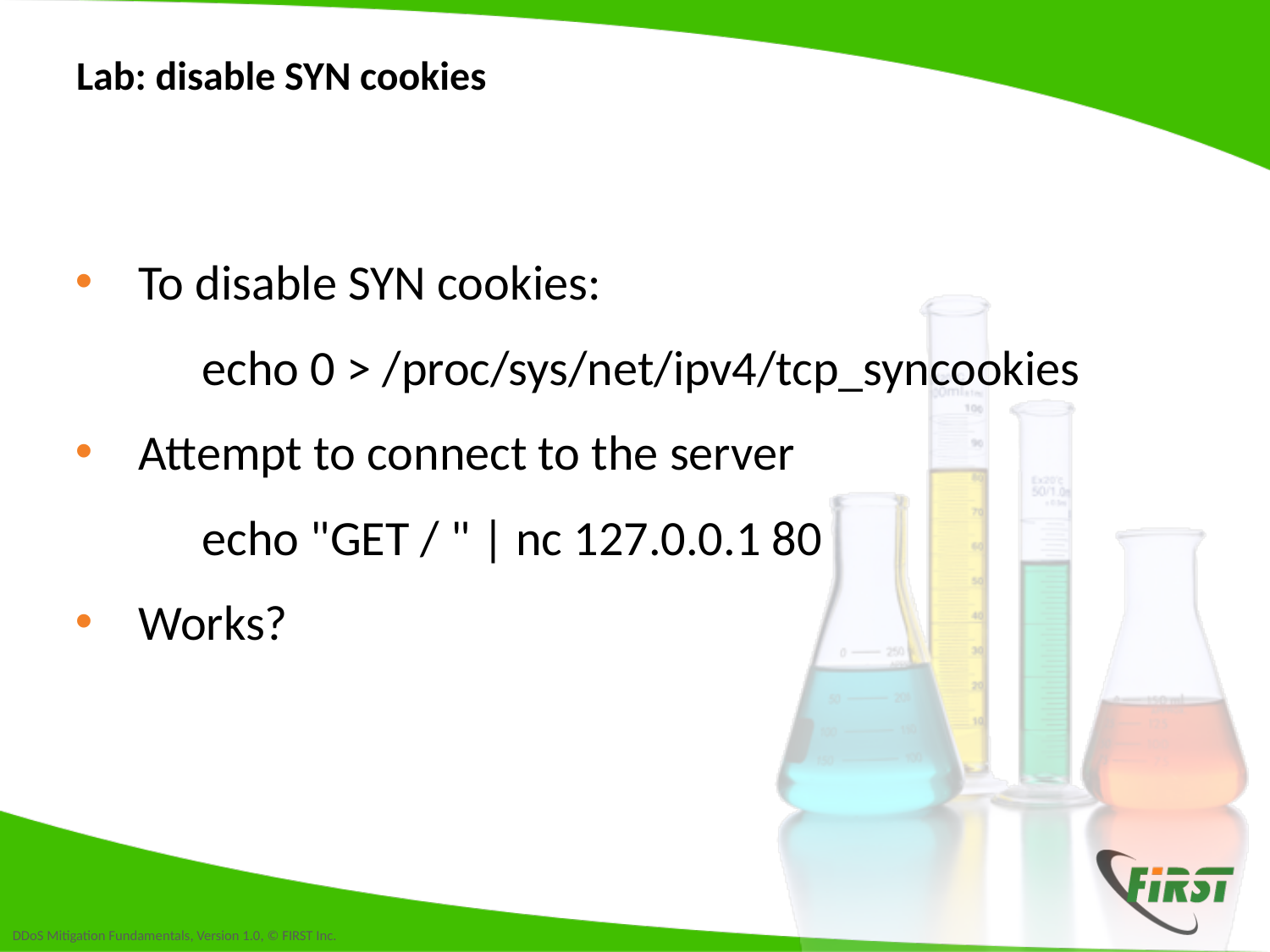

# Lab: disable SYN cookies

To disable SYN cookies:
	echo 0 > /proc/sys/net/ipv4/tcp_syncookies
Attempt to connect to the server
	echo "GET / " | nc 127.0.0.1 80
Works?